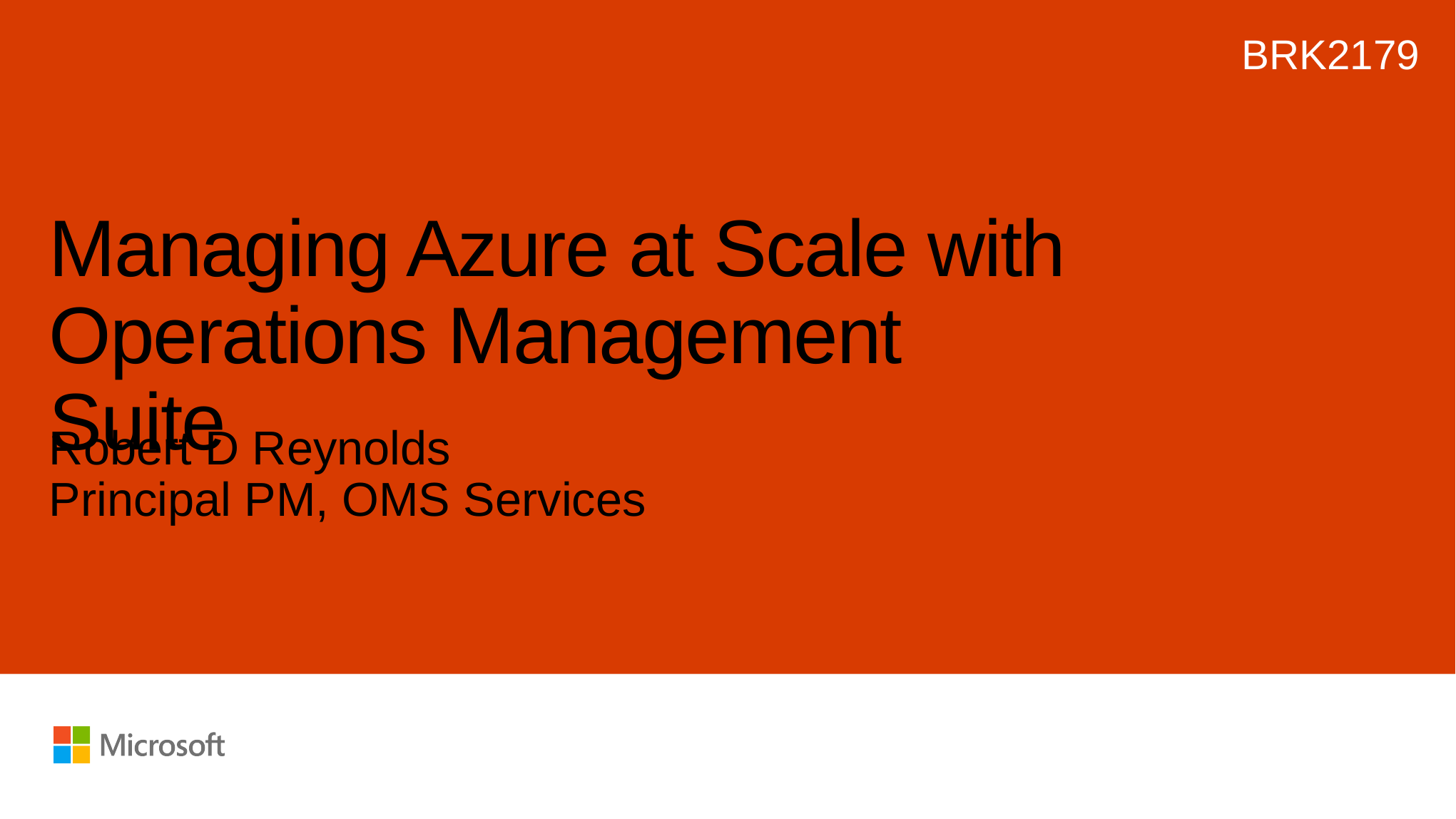

BRK2179
# Managing Azure at Scale with Operations Management Suite
Robert D Reynolds
Principal PM, OMS Services